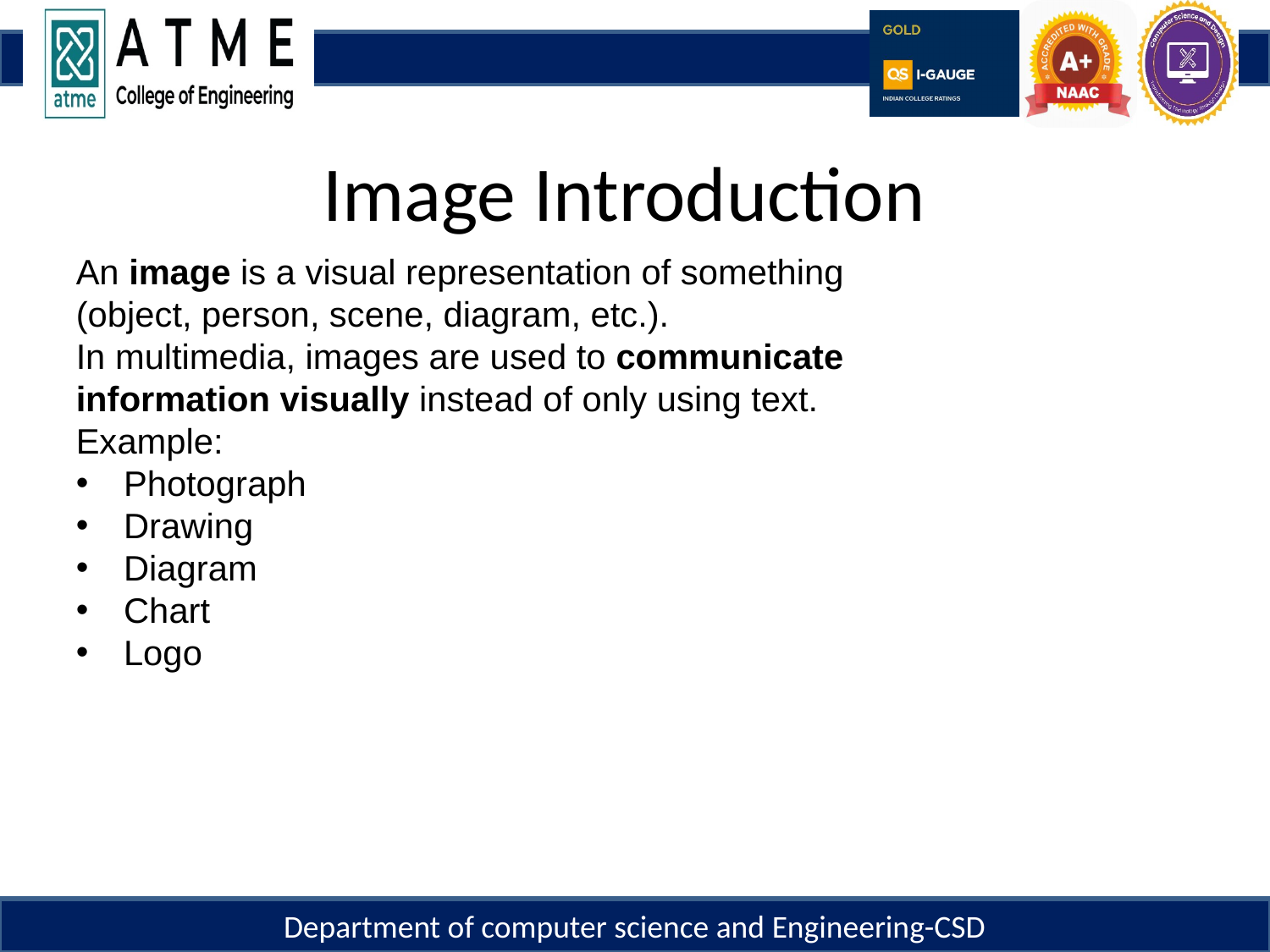

# Image Introduction
An image is a visual representation of something (object, person, scene, diagram, etc.).
In multimedia, images are used to communicate information visually instead of only using text.
Example:
Photograph
Drawing
Diagram
Chart
Logo

Department of computer science and Engineering-CSD